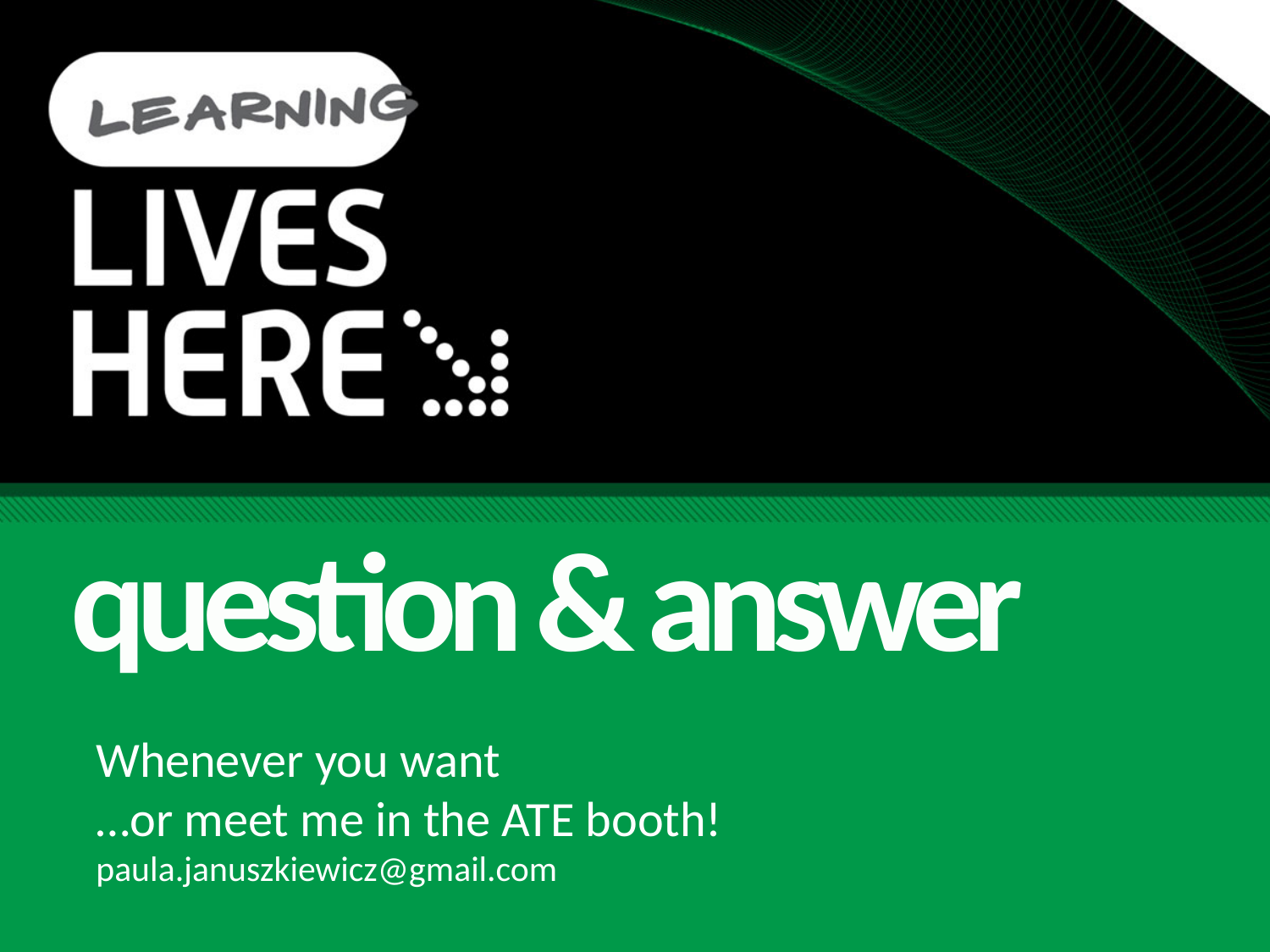

question & answer
Whenever you want
…or meet me in the ATE booth!
paula.januszkiewicz@gmail.com